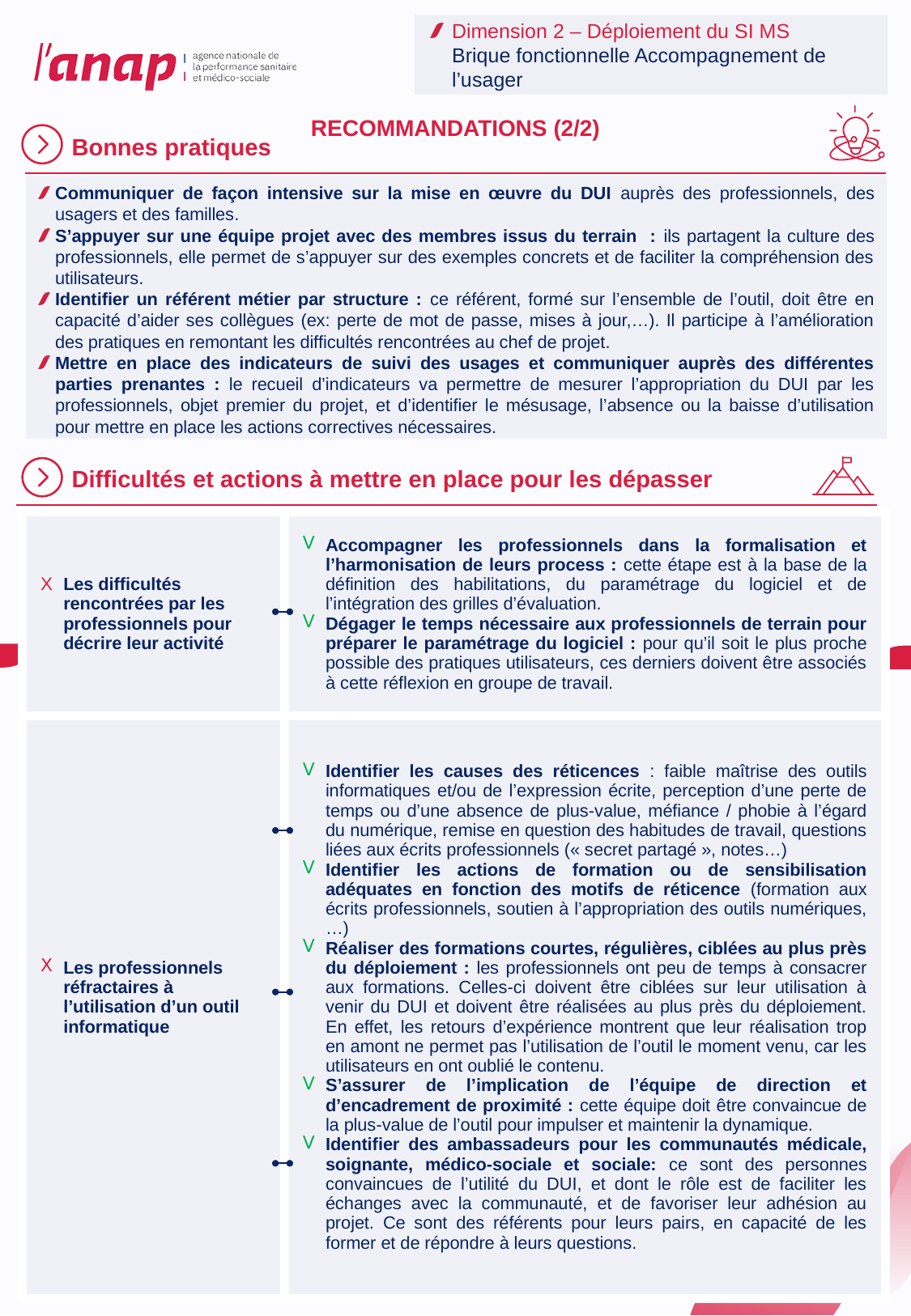

Dimension 2 – Déploiement du SI MS
Brique fonctionnelle Accompagnement de l’usager

RECOMMANDATIONS (2/2)

Bonnes pratiques
Communiquer de façon intensive sur la mise en œuvre du DUI auprès des professionnels, des usagers et des familles.
S’appuyer sur une équipe projet avec des membres issus du terrain  : ils partagent la culture des professionnels, elle permet de s’appuyer sur des exemples concrets et de faciliter la compréhension des utilisateurs.
Identifier un référent métier par structure : ce référent, formé sur l’ensemble de l’outil, doit être en capacité d’aider ses collègues (ex: perte de mot de passe, mises à jour,…). Il participe à l’amélioration des pratiques en remontant les difficultés rencontrées au chef de projet.
Mettre en place des indicateurs de suivi des usages et communiquer auprès des différentes parties prenantes : le recueil d’indicateurs va permettre de mesurer l’appropriation du DUI par les professionnels, objet premier du projet, et d’identifier le mésusage, l’absence ou la baisse d’utilisation pour mettre en place les actions correctives nécessaires.

Difficultés et actions à mettre en place pour les dépasser
| Les difficultés rencontrées par les professionnels pour décrire leur activité | Accompagner les professionnels dans la formalisation et l’harmonisation de leurs process : cette étape est à la base de la définition des habilitations, du paramétrage du logiciel et de l’intégration des grilles d’évaluation. Dégager le temps nécessaire aux professionnels de terrain pour préparer le paramétrage du logiciel : pour qu’il soit le plus proche possible des pratiques utilisateurs, ces derniers doivent être associés à cette réflexion en groupe de travail. |
| --- | --- |
| Les professionnels réfractaires à l’utilisation d’un outil informatique | Identifier les causes des réticences : faible maîtrise des outils informatiques et/ou de l’expression écrite, perception d’une perte de temps ou d’une absence de plus-value, méfiance / phobie à l’égard du numérique, remise en question des habitudes de travail, questions liées aux écrits professionnels (« secret partagé », notes…) Identifier les actions de formation ou de sensibilisation adéquates en fonction des motifs de réticence (formation aux écrits professionnels, soutien à l’appropriation des outils numériques,…) Réaliser des formations courtes, régulières, ciblées au plus près du déploiement : les professionnels ont peu de temps à consacrer aux formations. Celles-ci doivent être ciblées sur leur utilisation à venir du DUI et doivent être réalisées au plus près du déploiement. En effet, les retours d’expérience montrent que leur réalisation trop en amont ne permet pas l’utilisation de l’outil le moment venu, car les utilisateurs en ont oublié le contenu. S’assurer de l’implication de l’équipe de direction et d’encadrement de proximité : cette équipe doit être convaincue de la plus-value de l’outil pour impulser et maintenir la dynamique. Identifier des ambassadeurs pour les communautés médicale, soignante, médico-sociale et sociale: ce sont des personnes convaincues de l’utilité du DUI, et dont le rôle est de faciliter les échanges avec la communauté, et de favoriser leur adhésion au projet. Ce sont des référents pour leurs pairs, en capacité de les former et de répondre à leurs questions. |

Retour d’expérience – Sous-kit Dimension n°2 – Déploiement du SI MS